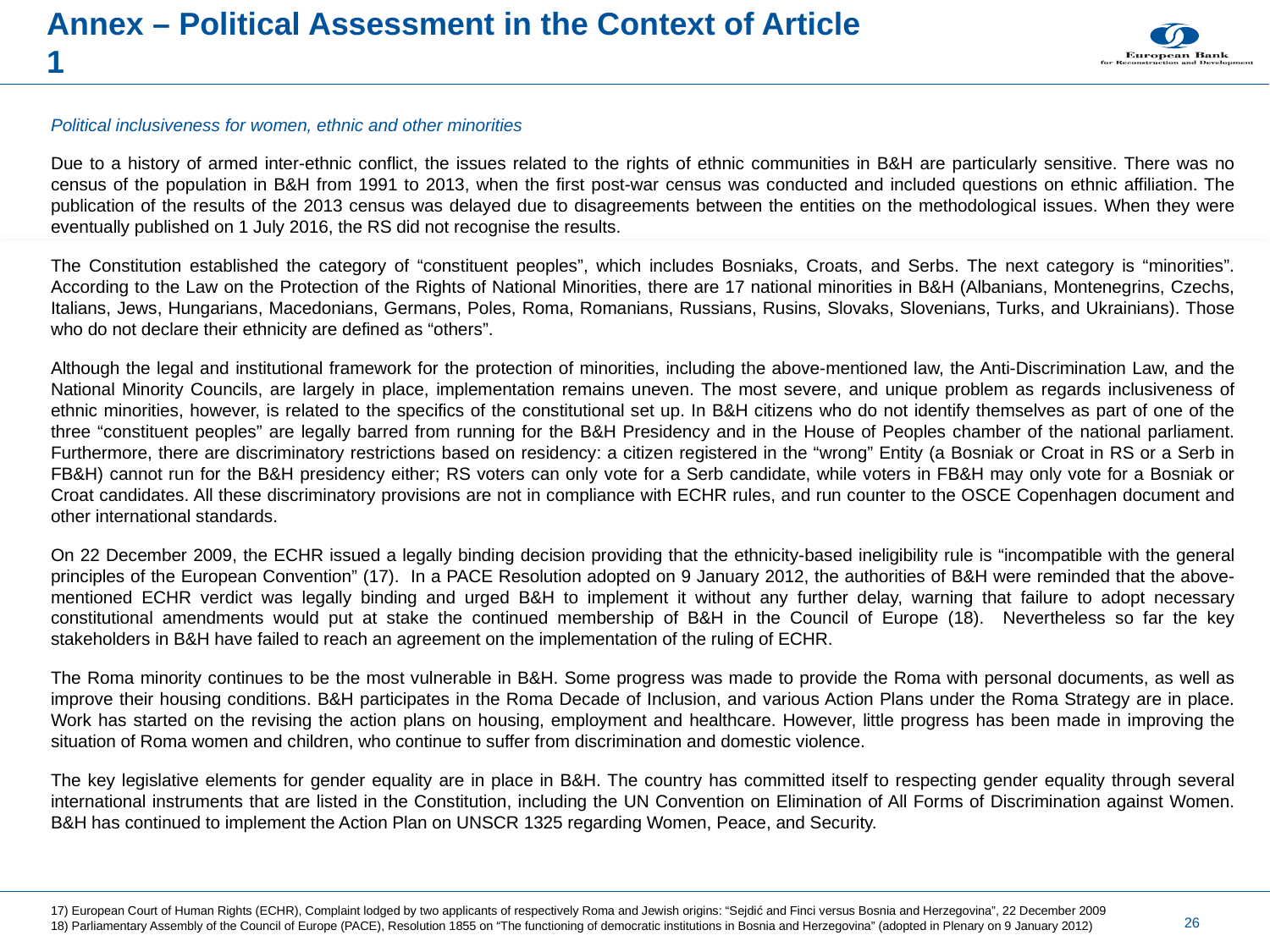

# Annex – Political Assessment in the Context of Article 1
Political inclusiveness for women, ethnic and other minorities
Due to a history of armed inter-ethnic conflict, the issues related to the rights of ethnic communities in B&H are particularly sensitive. There was no census of the population in B&H from 1991 to 2013, when the first post-war census was conducted and included questions on ethnic affiliation. The publication of the results of the 2013 census was delayed due to disagreements between the entities on the methodological issues. When they were eventually published on 1 July 2016, the RS did not recognise the results.
The Constitution established the category of “constituent peoples”, which includes Bosniaks, Croats, and Serbs. The next category is “minorities”. According to the Law on the Protection of the Rights of National Minorities, there are 17 national minorities in B&H (Albanians, Montenegrins, Czechs, Italians, Jews, Hungarians, Macedonians, Germans, Poles, Roma, Romanians, Russians, Rusins, Slovaks, Slovenians, Turks, and Ukrainians). Those who do not declare their ethnicity are defined as “others”.
Although the legal and institutional framework for the protection of minorities, including the above-mentioned law, the Anti-Discrimination Law, and the National Minority Councils, are largely in place, implementation remains uneven. The most severe, and unique problem as regards inclusiveness of ethnic minorities, however, is related to the specifics of the constitutional set up. In B&H citizens who do not identify themselves as part of one of the three “constituent peoples” are legally barred from running for the B&H Presidency and in the House of Peoples chamber of the national parliament. Furthermore, there are discriminatory restrictions based on residency: a citizen registered in the “wrong” Entity (a Bosniak or Croat in RS or a Serb in FB&H) cannot run for the B&H presidency either; RS voters can only vote for a Serb candidate, while voters in FB&H may only vote for a Bosniak or Croat candidates. All these discriminatory provisions are not in compliance with ECHR rules, and run counter to the OSCE Copenhagen document and other international standards.
On 22 December 2009, the ECHR issued a legally binding decision providing that the ethnicity-based ineligibility rule is “incompatible with the general principles of the European Convention” (17).  In a PACE Resolution adopted on 9 January 2012, the authorities of B&H were reminded that the above-mentioned ECHR verdict was legally binding and urged B&H to implement it without any further delay, warning that failure to adopt necessary constitutional amendments would put at stake the continued membership of B&H in the Council of Europe (18).  Nevertheless so far the key stakeholders in B&H have failed to reach an agreement on the implementation of the ruling of ECHR.
The Roma minority continues to be the most vulnerable in B&H. Some progress was made to provide the Roma with personal documents, as well as improve their housing conditions. B&H participates in the Roma Decade of Inclusion, and various Action Plans under the Roma Strategy are in place. Work has started on the revising the action plans on housing, employment and healthcare. However, little progress has been made in improving the situation of Roma women and children, who continue to suffer from discrimination and domestic violence.
The key legislative elements for gender equality are in place in B&H. The country has committed itself to respecting gender equality through several international instruments that are listed in the Constitution, including the UN Convention on Elimination of All Forms of Discrimination against Women. B&H has continued to implement the Action Plan on UNSCR 1325 regarding Women, Peace, and Security.
26
17) European Court of Human Rights (ECHR), Complaint lodged by two applicants of respectively Roma and Jewish origins: “Sejdić and Finci versus Bosnia and Herzegovina”, 22 December 2009
18) Parliamentary Assembly of the Council of Europe (PACE), Resolution 1855 on “The functioning of democratic institutions in Bosnia and Herzegovina” (adopted in Plenary on 9 January 2012)